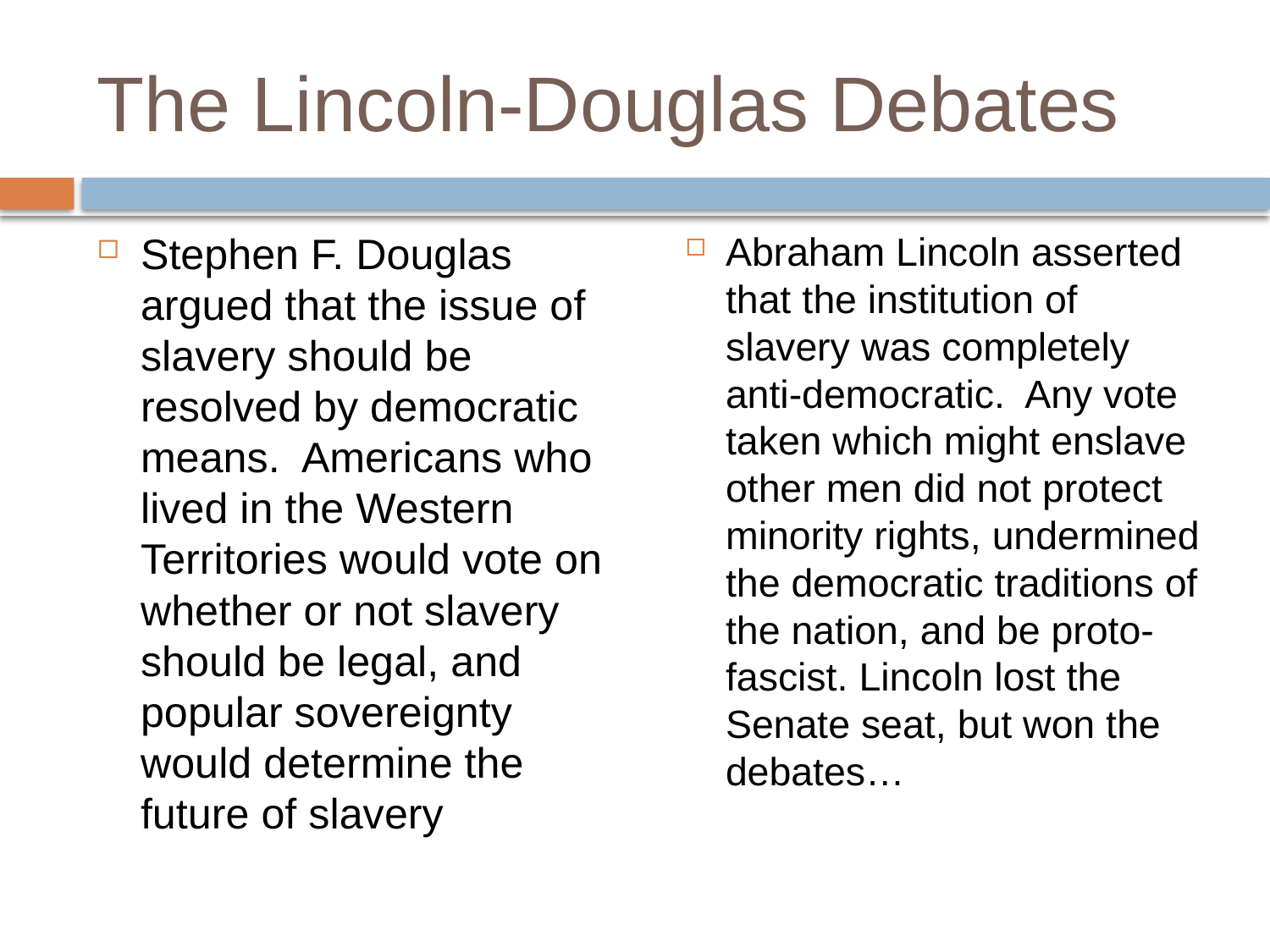

# The Lincoln-Douglas Debates
Stephen F. Douglas argued that the issue of slavery should be resolved by democratic means.  Americans who lived in the Western Territories would vote on whether or not slavery should be legal, and popular sovereignty would determine the future of slavery
Abraham Lincoln asserted that the institution of slavery was completely anti-democratic.  Any vote taken which might enslave other men did not protect minority rights, undermined the democratic traditions of the nation, and be proto-fascist. Lincoln lost the Senate seat, but won the debates…